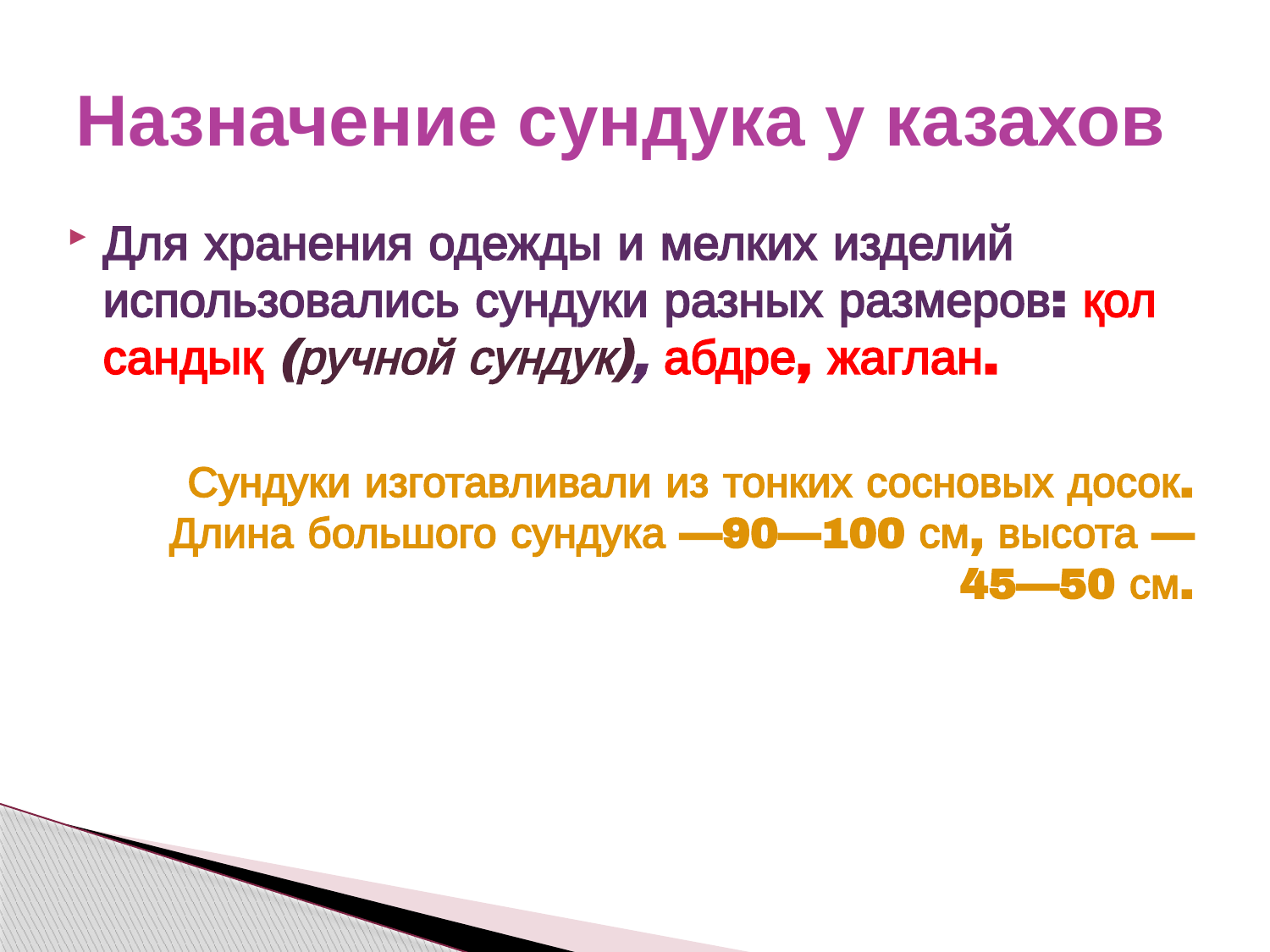

# Назначение сундука у казахов
Для хранения одежды и мелких изделий использовались сундуки разных размеров: қол сандық (ручной сундук), абдре, жаглан.

Сундуки изготавливали из тонких сосновых досок. Длина большого сундука —90—100 см, высота — 45—50 см.